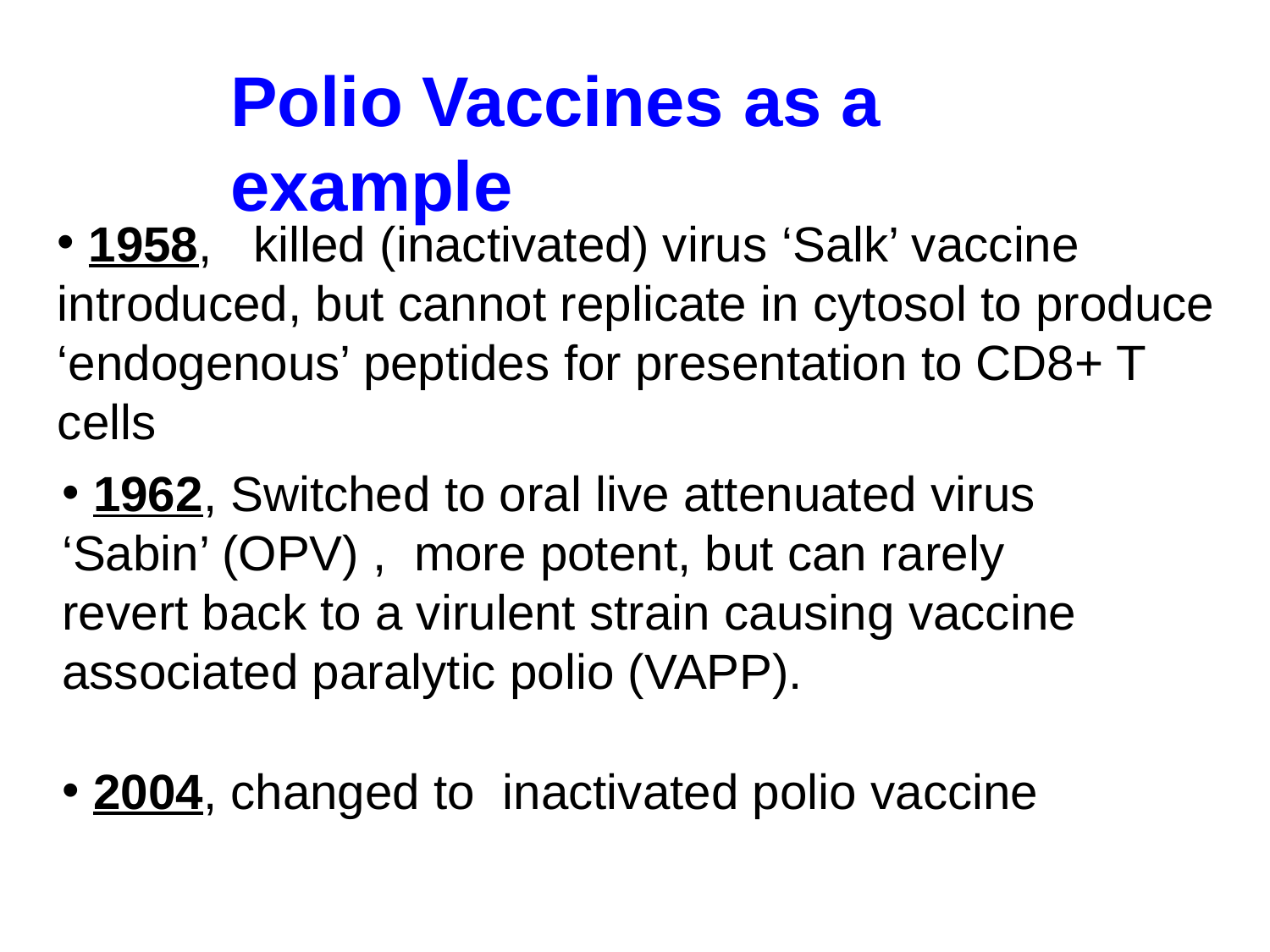

Polio Vaccines as a example
 1958,   killed (inactivated) virus ‘Salk’ vaccine introduced, but cannot replicate in cytosol to produce ‘endogenous’ peptides for presentation to CD8+ T cells
 1962, Switched to oral live attenuated virus ‘Sabin’ (OPV) ,  more potent, but can rarely revert back to a virulent strain causing vaccine associated paralytic polio (VAPP).
 2004, changed to  inactivated polio vaccine